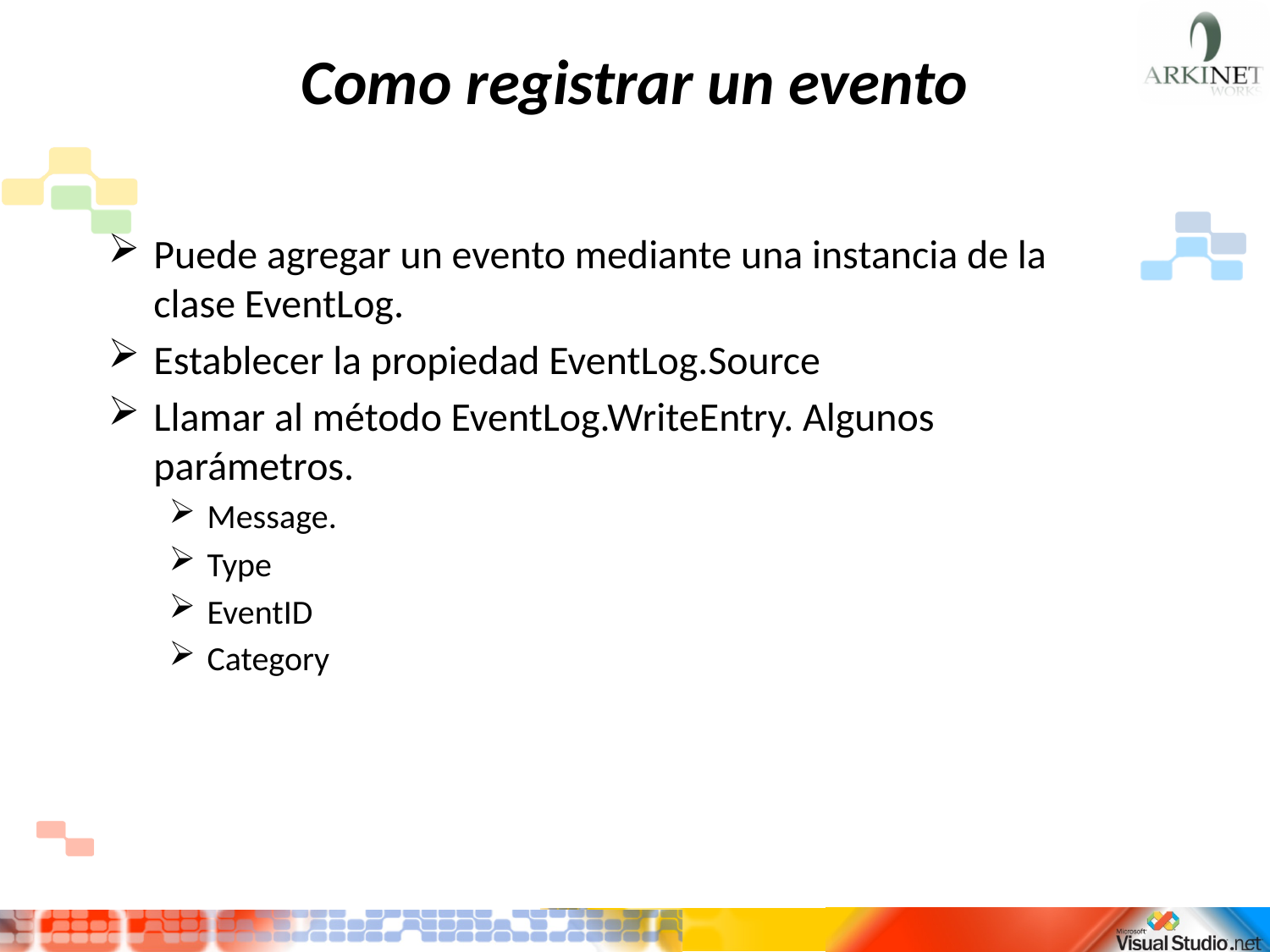

# Como registrar un evento
Puede agregar un evento mediante una instancia de la clase EventLog.
Establecer la propiedad EventLog.Source
Llamar al método EventLog.WriteEntry. Algunos parámetros.
Message.
Type
EventID
Category